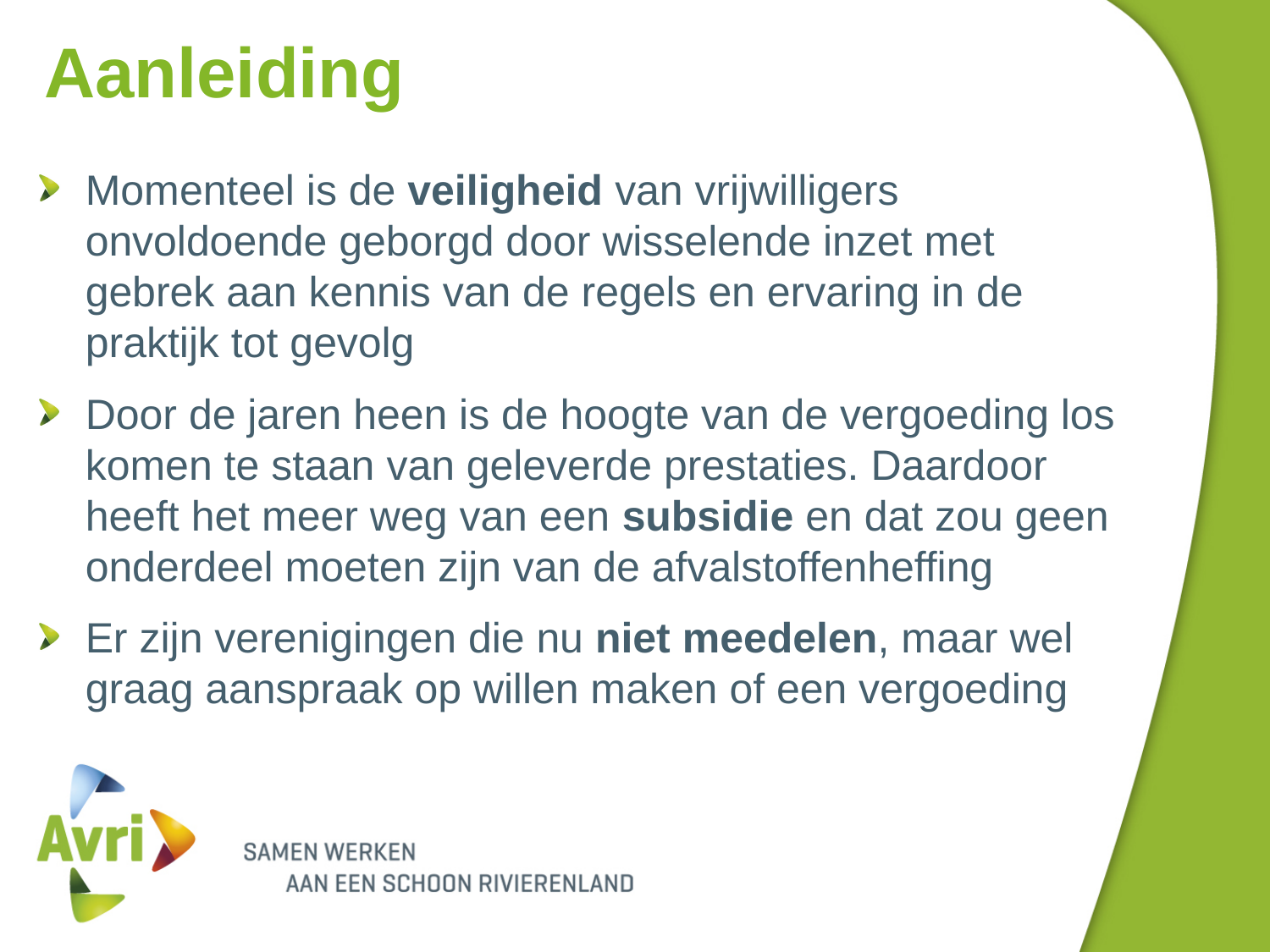

# Aanleiding
Momenteel is de veiligheid van vrijwilligers onvoldoende geborgd door wisselende inzet met gebrek aan kennis van de regels en ervaring in de praktijk tot gevolg
Door de jaren heen is de hoogte van de vergoeding los komen te staan van geleverde prestaties. Daardoor heeft het meer weg van een subsidie en dat zou geen onderdeel moeten zijn van de afvalstoffenheffing
Er zijn verenigingen die nu niet meedelen, maar wel graag aanspraak op willen maken of een vergoeding